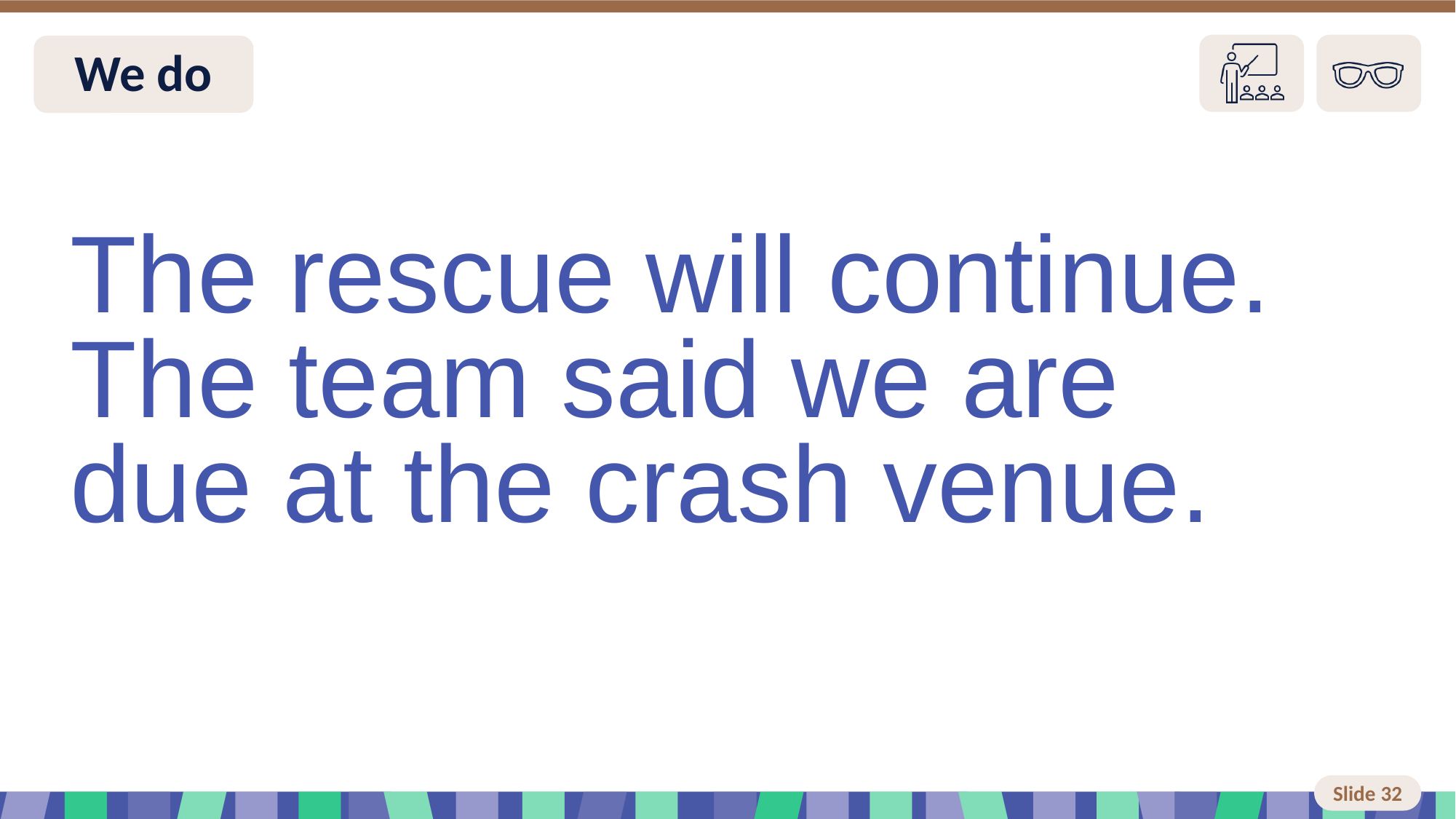

# Slide 32 We do
The rescue will continue. The team said we are
due at the crash venue.